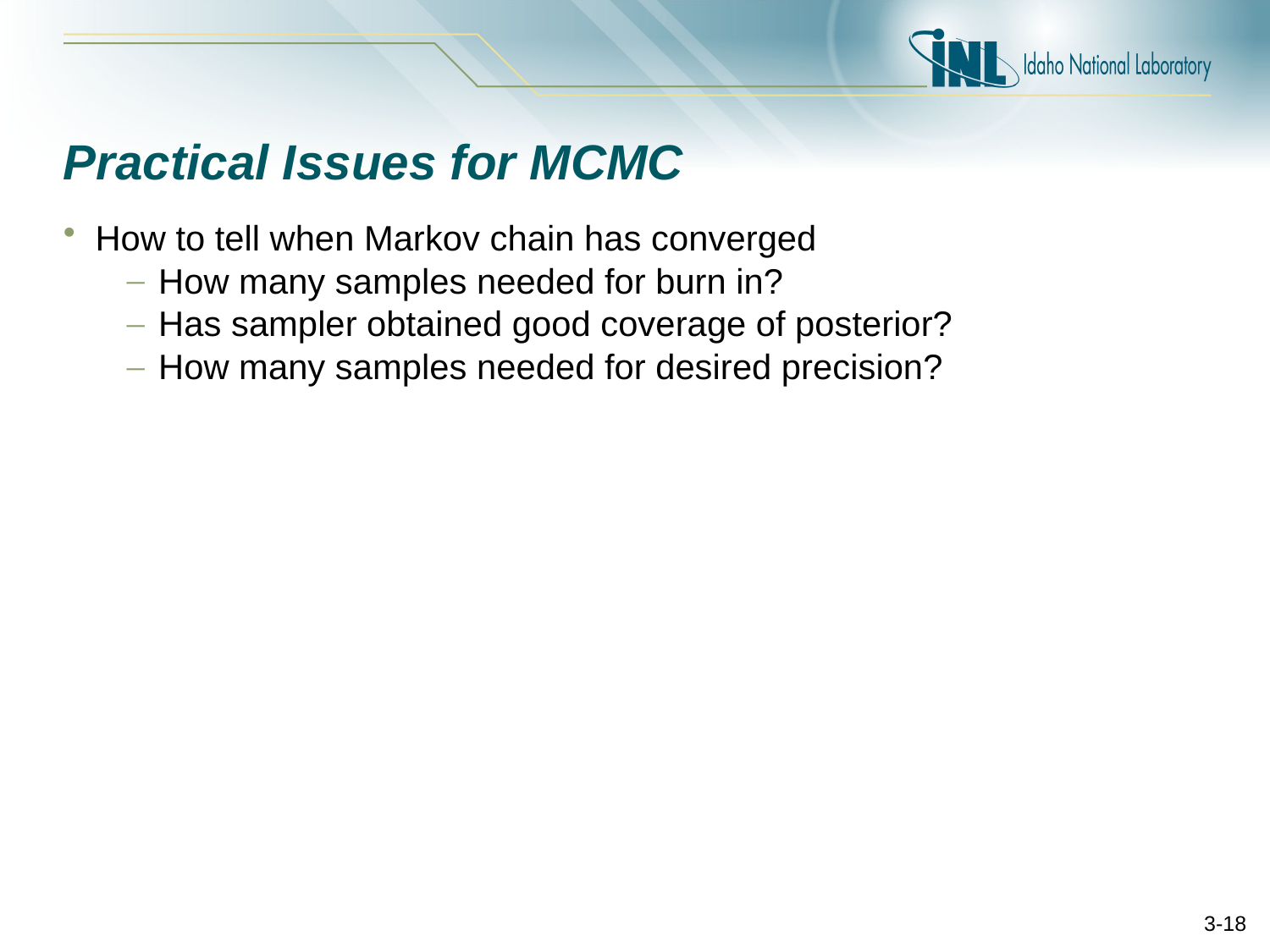

# Practical Issues for MCMC
How to tell when Markov chain has converged
How many samples needed for burn in?
Has sampler obtained good coverage of posterior?
How many samples needed for desired precision?
3-18